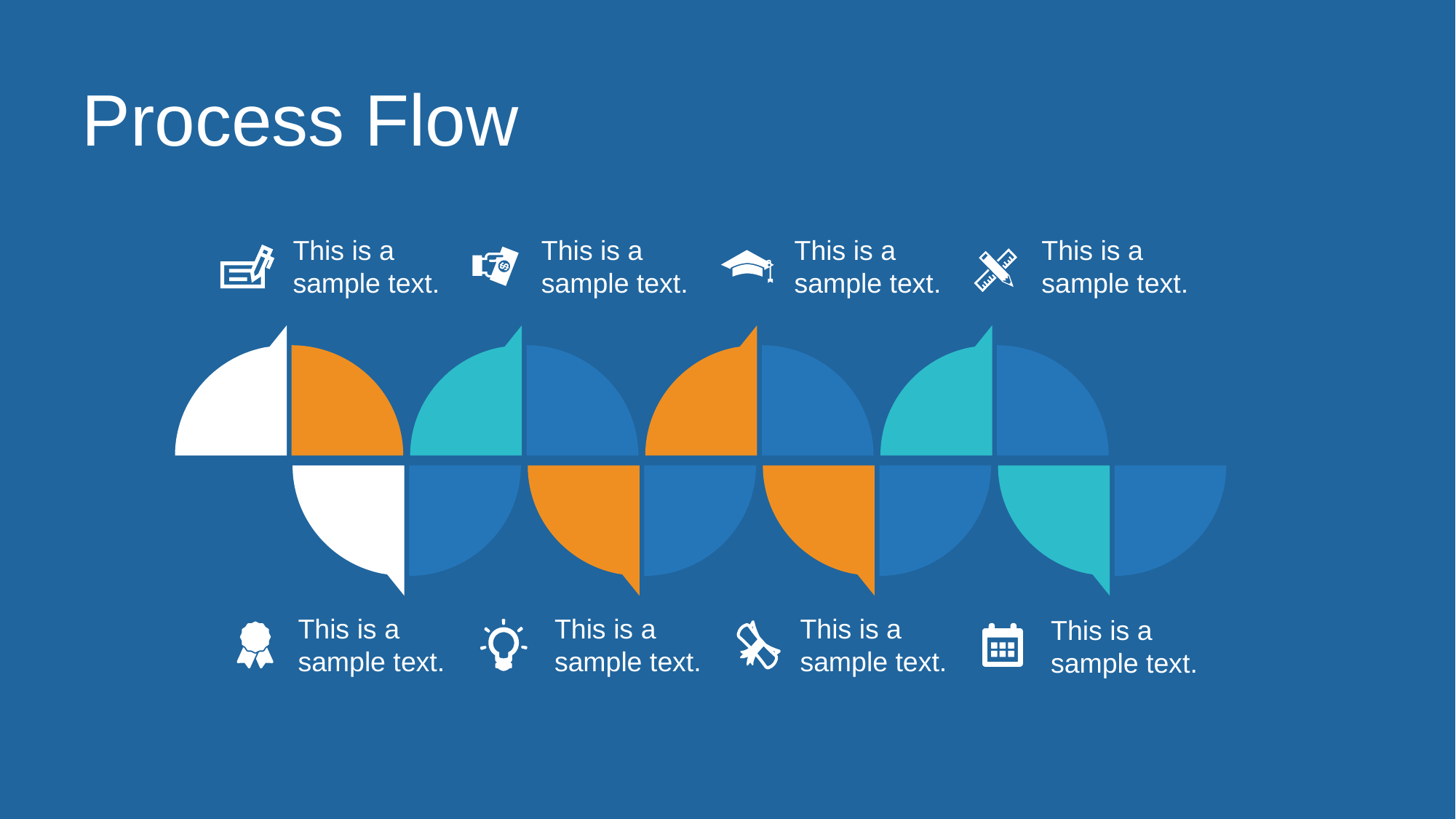

Process Flow
This is a sample text.

This is a sample text.

This is a sample text.

This is a sample text.

This is a sample text.
This is a sample text.
This is a sample text.

This is a sample text.

This is a sample text.

This is a sample text.